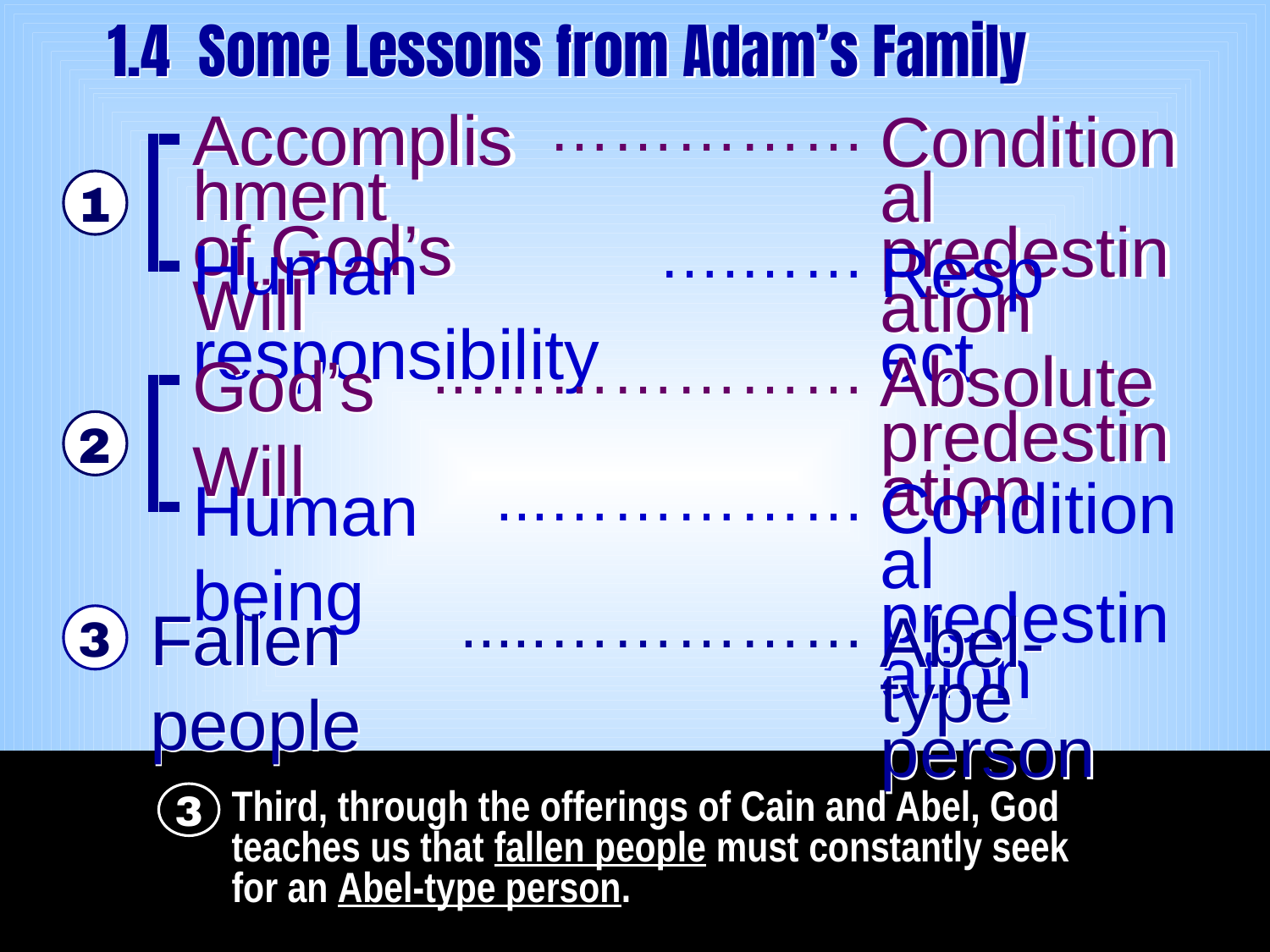

1.4  Some Lessons from Adam’s Family
……………
Accomplishment
of God’s Will
Conditional
predestination
_
1
_
….……
Human responsibility
Respect
_
..….……………
God’s Will
Absolute
predestination
_
2
_
...……………
Human being
Conditional
predestination
_
.....……………
Fallen people
3
Abel-type
person

Third, through the offerings of Cain and Abel, God teaches us that fallen people must constantly seek for an Abel-type person.
3